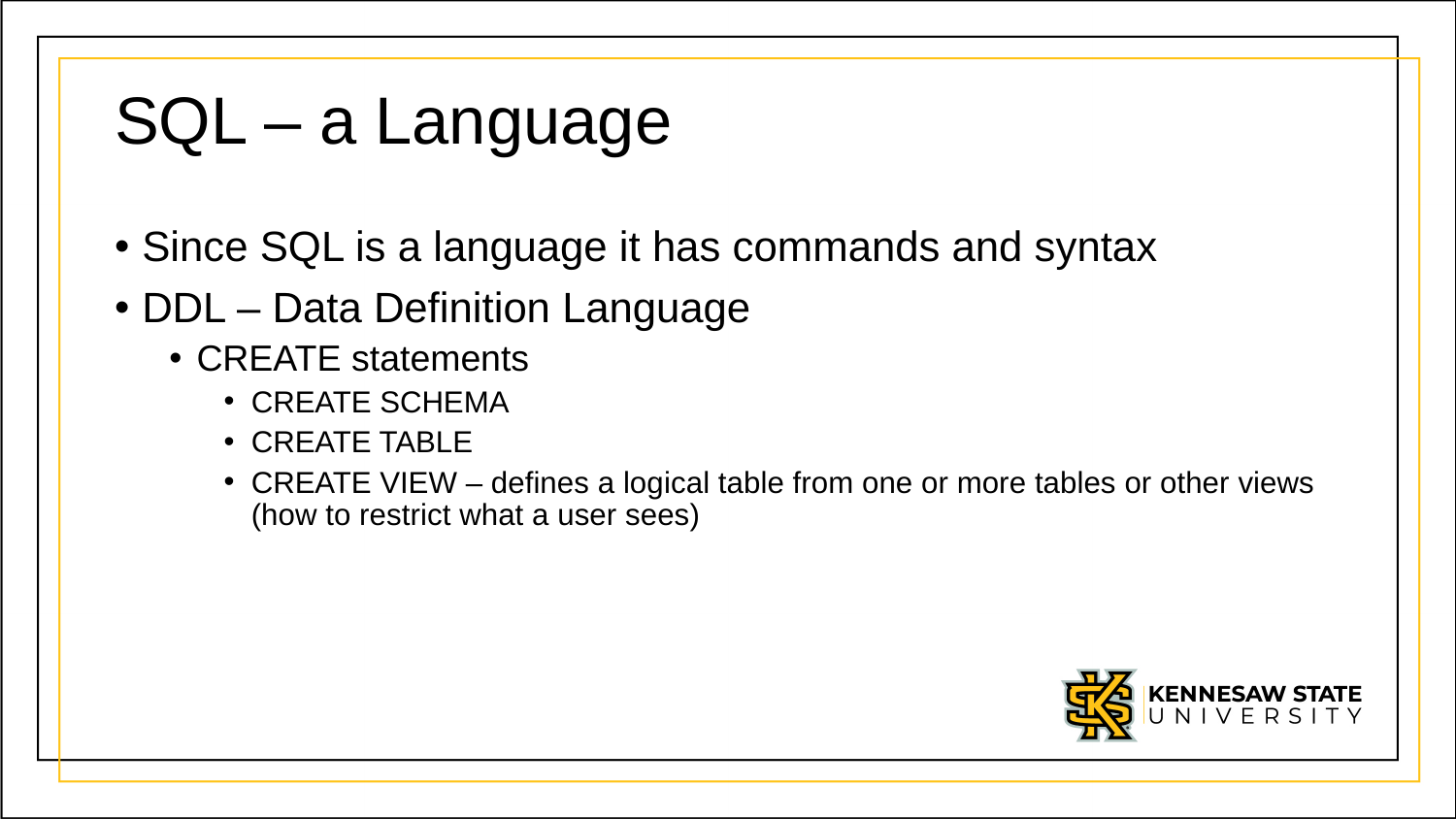

# SQL – a Language
Since SQL is a language it has commands and syntax
DDL – Data Definition Language
CREATE statements
CREATE SCHEMA
CREATE TABLE
CREATE VIEW – defines a logical table from one or more tables or other views (how to restrict what a user sees)